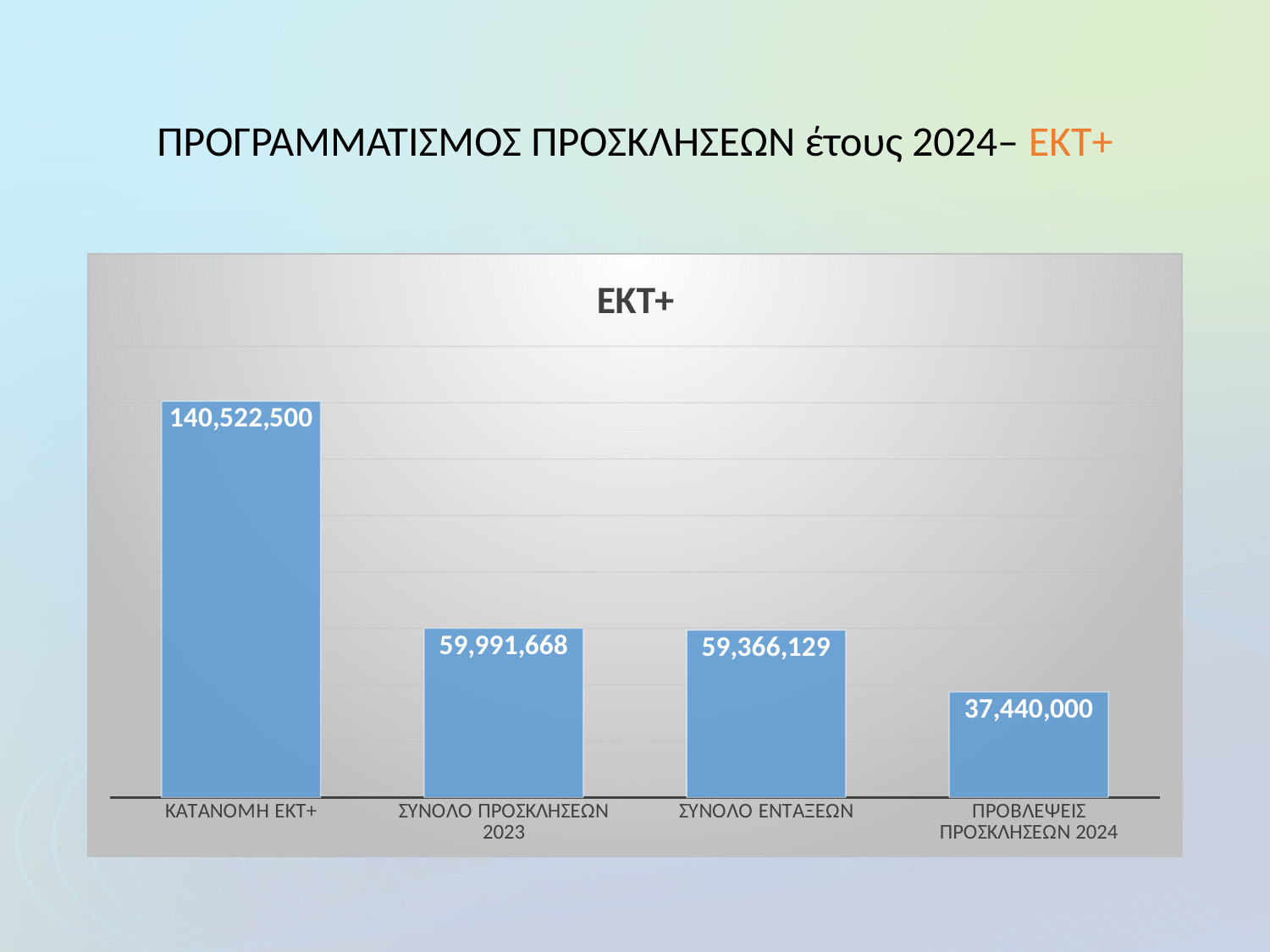

# ΠΡΟΓΡΑΜΜΑΤΙΣΜΟΣ ΠΡΟΣΚΛΗΣΕΩΝ έτους 2024– ΕΚΤ+

### Chart: ΕΚΤ+

| Category | Σειρά 1 |
|---|---|
| ΚΑΤΑΝΟΜΗ ΕΚΤ+ | 140522500.0 |
| ΣΥΝΟΛΟ ΠΡΟΣΚΛΗΣΕΩΝ 2023 | 59991668.0 |
| ΣΥΝΟΛΟ ΕΝΤΑΞΕΩΝ | 59366129.0 |
| ΠΡΟΒΛΕΨΕΙΣ ΠΡΟΣΚΛΗΣΕΩΝ 2024 | 37440000.0 |